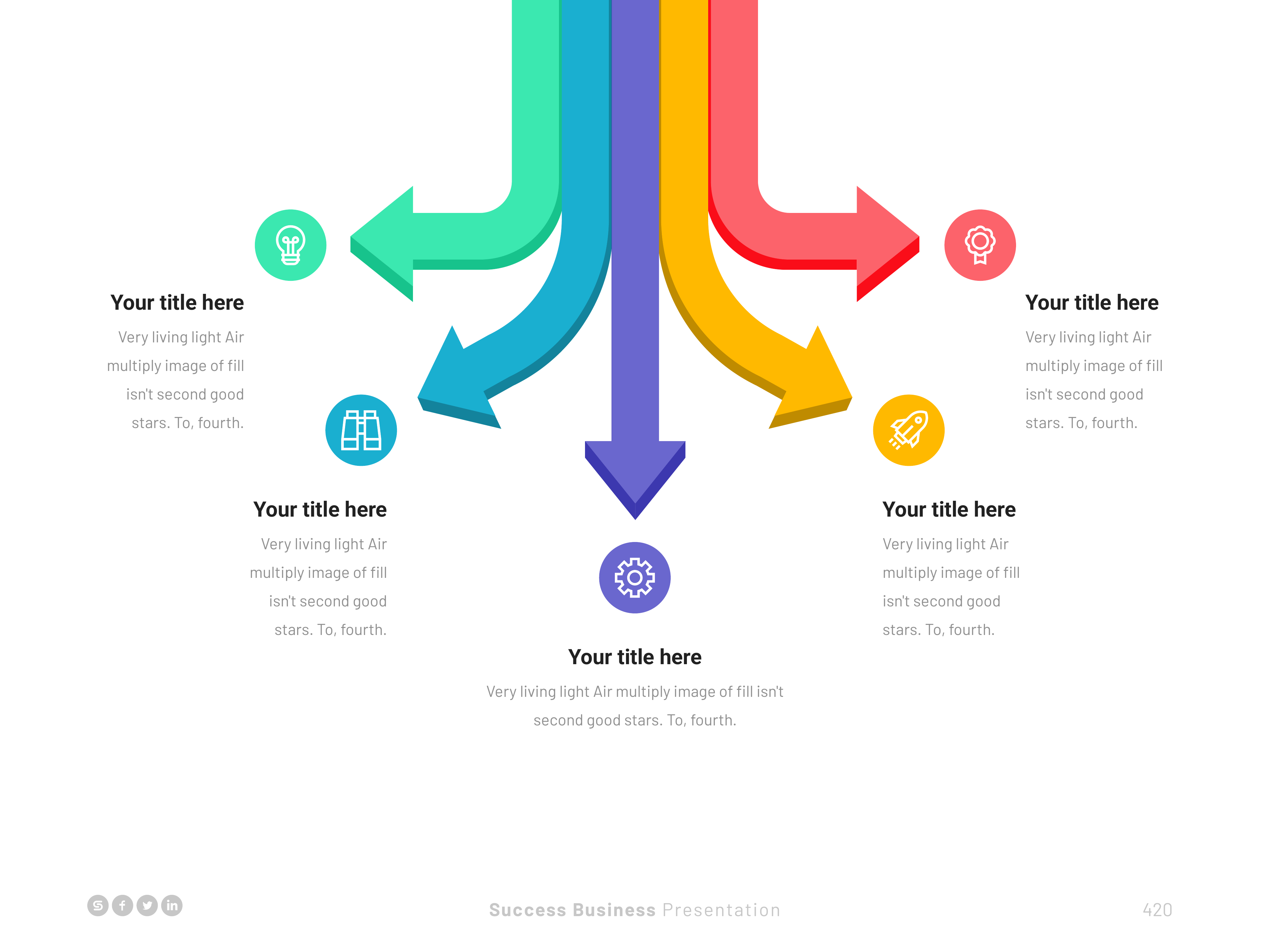

Your title here
Very living light Air multiply image of fill isn't second good stars. To, fourth.
Your title here
Very living light Air multiply image of fill isn't second good stars. To, fourth.

Your title here
Very living light Air multiply image of fill isn't second good stars. To, fourth.
Your title here
Very living light Air multiply image of fill isn't second good stars. To, fourth.

Your title here
Very living light Air multiply image of fill isn't second good stars. To, fourth.